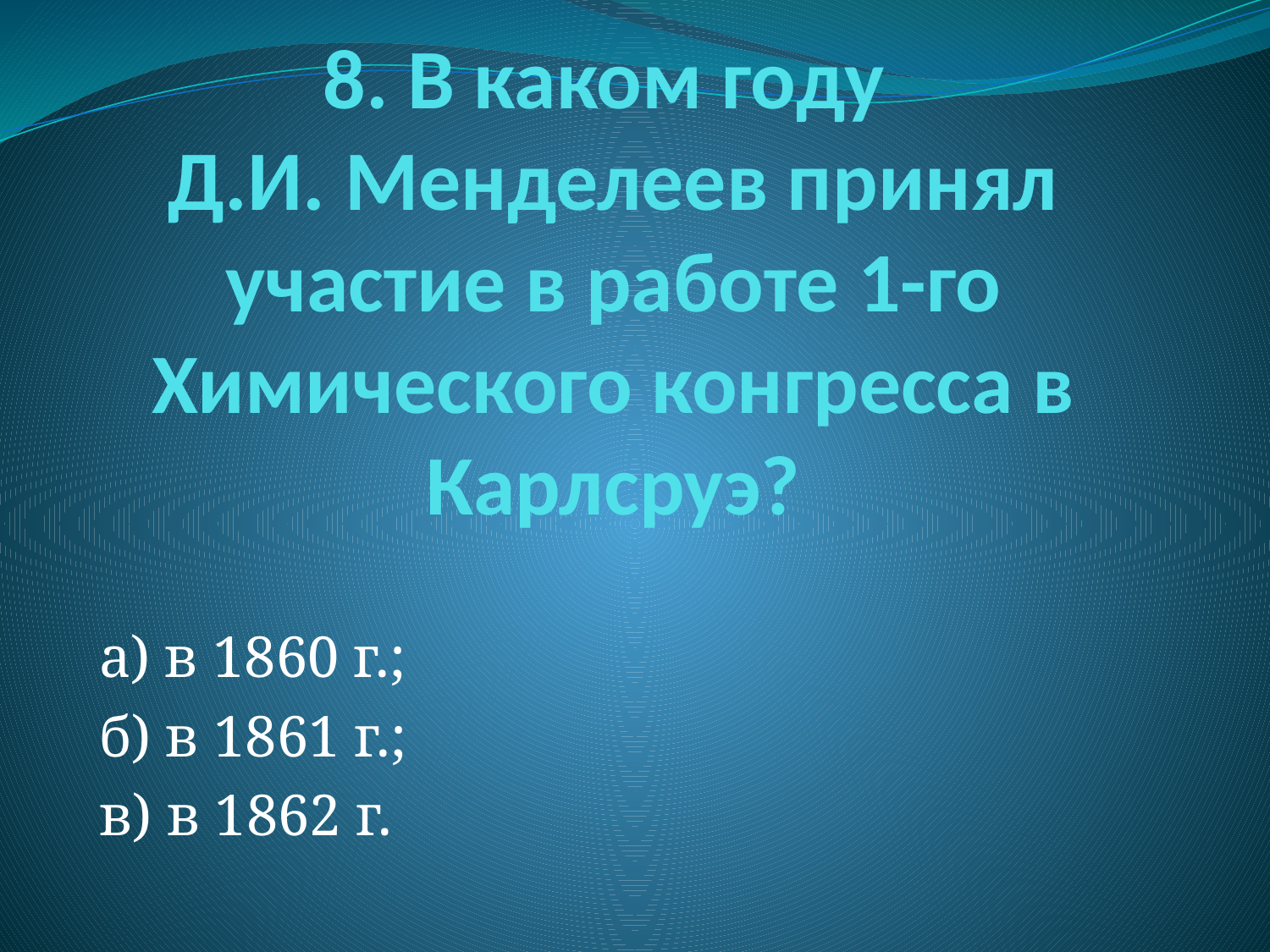

# 8. В каком году Д.И. Менделеев принял участие в работе 1-го Химического конгресса в Карлсруэ?
а) в 1860 г.;
б) в 1861 г.;
в) в 1862 г.